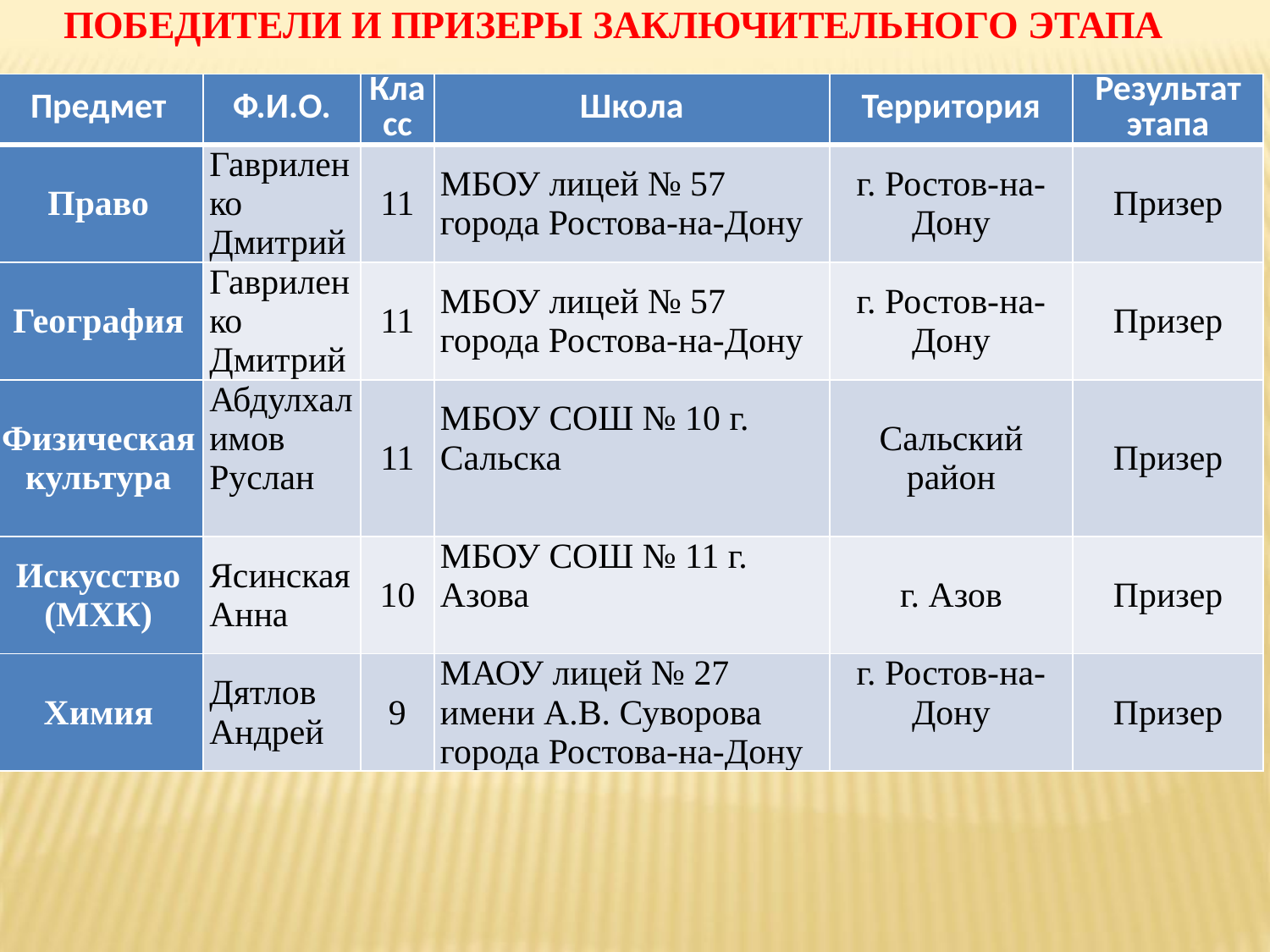

# ПОБЕДИТЕЛИ И ПРИЗЕРЫ ЗАКЛЮЧИТЕЛЬНОГО ЭТАПА
| Предмет | Ф.И.О. | Класс | Школа | Территория | Результат этапа |
| --- | --- | --- | --- | --- | --- |
| Право | Гавриленко Дмитрий | 11 | МБОУ лицей № 57 города Ростова-на-Дону | г. Ростов-на-Дону | Призер |
| География | Гавриленко Дмитрий | 11 | МБОУ лицей № 57 города Ростова-на-Дону | г. Ростов-на-Дону | Призер |
| Физическая культура | Абдулхалимов Руслан | 11 | МБОУ СОШ № 10 г. Сальска | Сальский район | Призер |
| Искусство (МХК) | Ясинская Анна | 10 | МБОУ СОШ № 11 г. Азова | г. Азов | Призер |
| Химия | Дятлов Андрей | 9 | МАОУ лицей № 27 имени А.В. Суворова города Ростова-на-Дону | г. Ростов-на-Дону | Призер |